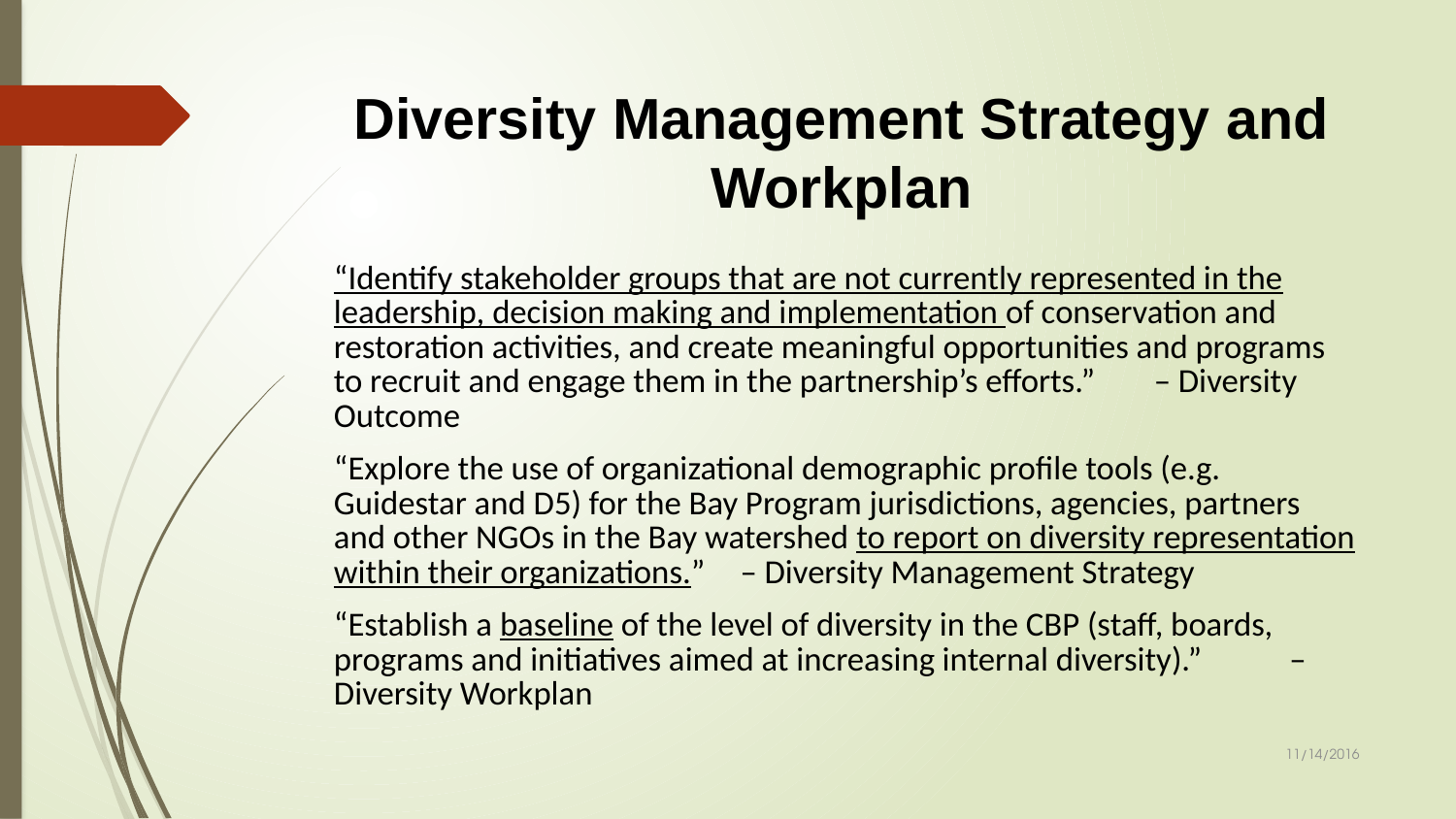

# Diversity Management Strategy and Workplan
“Identify stakeholder groups that are not currently represented in the leadership, decision making and implementation of conservation and restoration activities, and create meaningful opportunities and programs to recruit and engage them in the partnership’s efforts.”		 – Diversity Outcome
“Explore the use of organizational demographic profile tools (e.g. Guidestar and D5) for the Bay Program jurisdictions, agencies, partners and other NGOs in the Bay watershed to report on diversity representation within their organizations.” 					– Diversity Management Strategy
“Establish a baseline of the level of diversity in the CBP (staff, boards, programs and initiatives aimed at increasing internal diversity).”		 – Diversity Workplan
11/14/2016